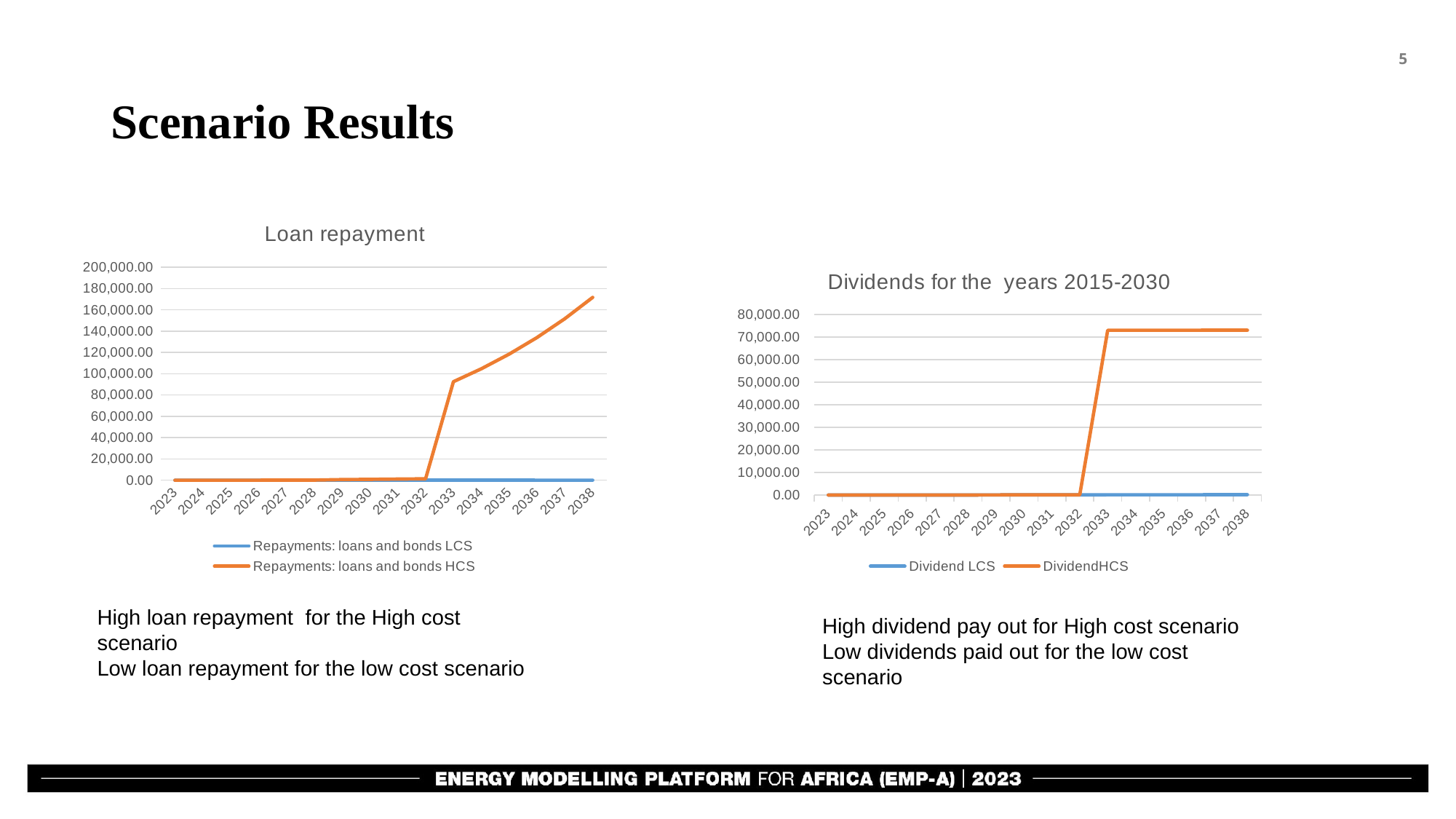

# Scenario Results

### Chart: Loan repayment

| Category | Repayments: loans and bonds LCS | Repayments: loans and bonds HCS |
|---|---|---|
| 2023 | 0.0 | 0.0 |
| 2024 | 0.0 | 0.0 |
| 2025 | 0.0 | 0.0 |
| 2026 | 17.9207228 | 0.0 |
| 2027 | 55.825236976 | 0.0 |
| 2028 | 88.86856658795 | 0.0 |
| 2029 | 91.919388240112 | 481.525 |
| 2030 | 95.095074399154 | 694.35905 |
| 2031 | 98.402259898918 | 987.64308683333 |
| 2032 | 101.84802894133 | 1192.6641689967 |
| 2033 | 105.43995026793 | 92466.396615 |
| 2034 | 86.48467978616 | 104637.89762311 |
| 2035 | 42.377439272895 | 118424.41237304 |
| 2036 | 13.204219350833 | 134040.6238157 |
| 2037 | 14.348364957583 | 151729.76431814 |
| 2038 | 15.591650781158 | 171767.41263346 |

### Chart: Dividends for the  years 2015-2030

| Category | Dividend LCS | DividendHCS |
|---|---|---|
| 2023 | 0.0 | 0.0 |
| 2024 | 0.0 | 0.0 |
| 2025 | 0.0 | 0.0 |
| 2026 | 0.0 | 0.0 |
| 2027 | 0.0 | 0.0 |
| 2028 | 0.0 | 0.0 |
| 2029 | 34.232357216511 | 0.0 |
| 2030 | 54.349013204816 | 0.0 |
| 2031 | 63.255289292837 | 0.0 |
| 2032 | 72.357502899821 | 0.0 |
| 2033 | 81.727309879843 | 72927.0 |
| 2034 | 91.377455081885 | 72927.0 |
| 2035 | 101.47566249602 | 72927.0 |
| 2036 | 112.21269666253 | 72927.0 |
| 2037 | 123.51277169667 | 72927.0 |
| 2038 | 135.19354859945 | 72927.0 |
High loan repayment  for the High cost scenario
Low loan repayment for the low cost scenario
High dividend pay out for High cost scenario
Low dividends paid out for the low cost scenario